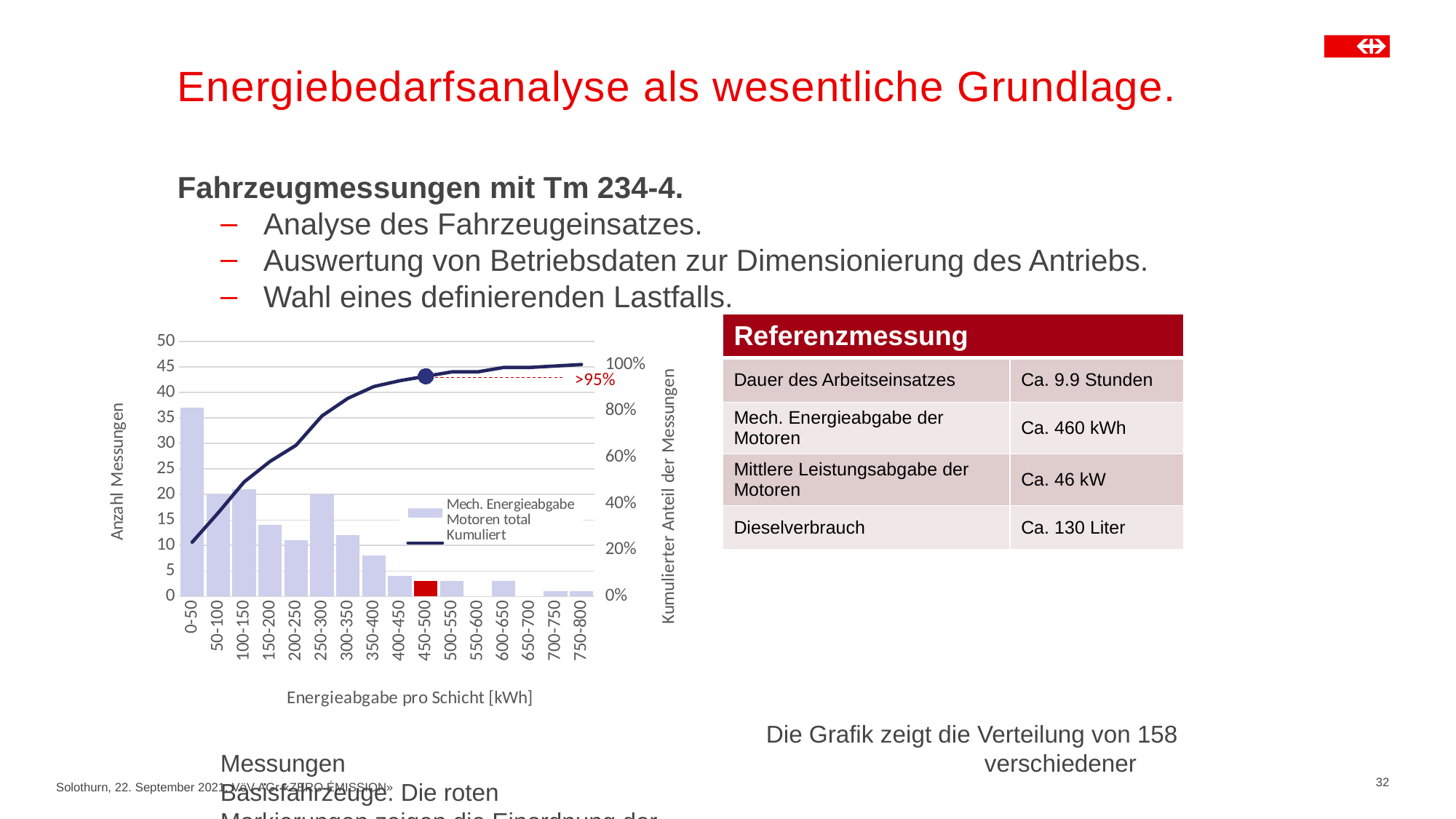

# Energiebedarfsanalyse als wesentliche Grundlage.
Fahrzeugmessungen mit Tm 234-4.
Analyse des Fahrzeugeinsatzes.
Auswertung von Betriebsdaten zur Dimensionierung des Antriebs.
Wahl eines definierenden Lastfalls.

					Die Grafik zeigt die Verteilung von 158 Messungen 						verschiedener Basisfahrzeuge. Die roten 							Markierungen zeigen die Einordnung der 							Referenzmessung in diesem Datensatz.

| Referenzmessung |  |
| --- | --- |
| Dauer des Arbeitseinsatzes | Ca. 9.9 Stunden |
| Mech. Energieabgabe der Motoren | Ca. 460 kWh |
| Mittlere Leistungsabgabe der Motoren | Ca. 46 kW |
| Dieselverbrauch | Ca. 130 Liter |

### Chart

| Category | Mech. Energieabgabe Motoren total | Kumuliert |
|---|---|---|
| 0-50 | 37.0 | 0.23417721518987342 |
| 50-100 | 20.0 | 0.3607594936708861 |
| 100-150 | 21.0 | 0.4936708860759494 |
| 150-200 | 14.0 | 0.5822784810126582 |
| 200-250 | 11.0 | 0.6518987341772152 |
| 250-300 | 20.0 | 0.7784810126582279 |
| 300-350 | 12.0 | 0.8544303797468354 |
| 350-400 | 8.0 | 0.9050632911392406 |
| 400-450 | 4.0 | 0.9303797468354431 |
| 450-500 | 3.0 | 0.949367088607595 |
| 500-550 | 3.0 | 0.9683544303797469 |
| 550-600 | 0.0 | 0.9683544303797469 |
| 600-650 | 3.0 | 0.9873417721518988 |
| 650-700 | 0.0 | 0.9873417721518988 |
| 700-750 | 1.0 | 0.9936708860759494 |
| 750-800 | 1.0 | 1.0 |
>95%
Solothurn, 22. September 2021, VöV AGr «ZERO ÉMISSION»
32